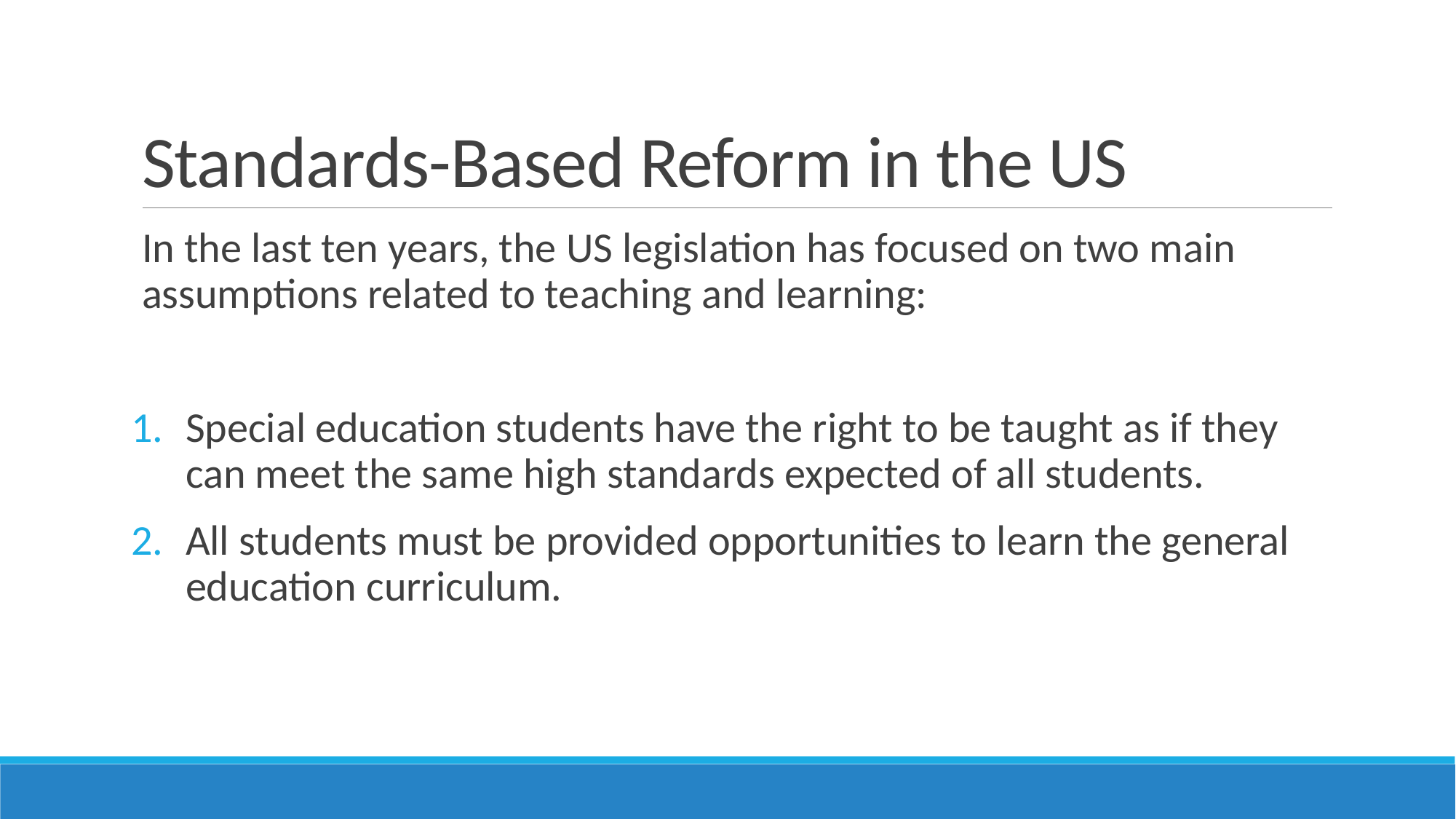

# Standards-Based Reform in the US
In the last ten years, the US legislation has focused on two main assumptions related to teaching and learning:

Special education students have the right to be taught as if they can meet the same high standards expected of all students.
All students must be provided opportunities to learn the general education curriculum.